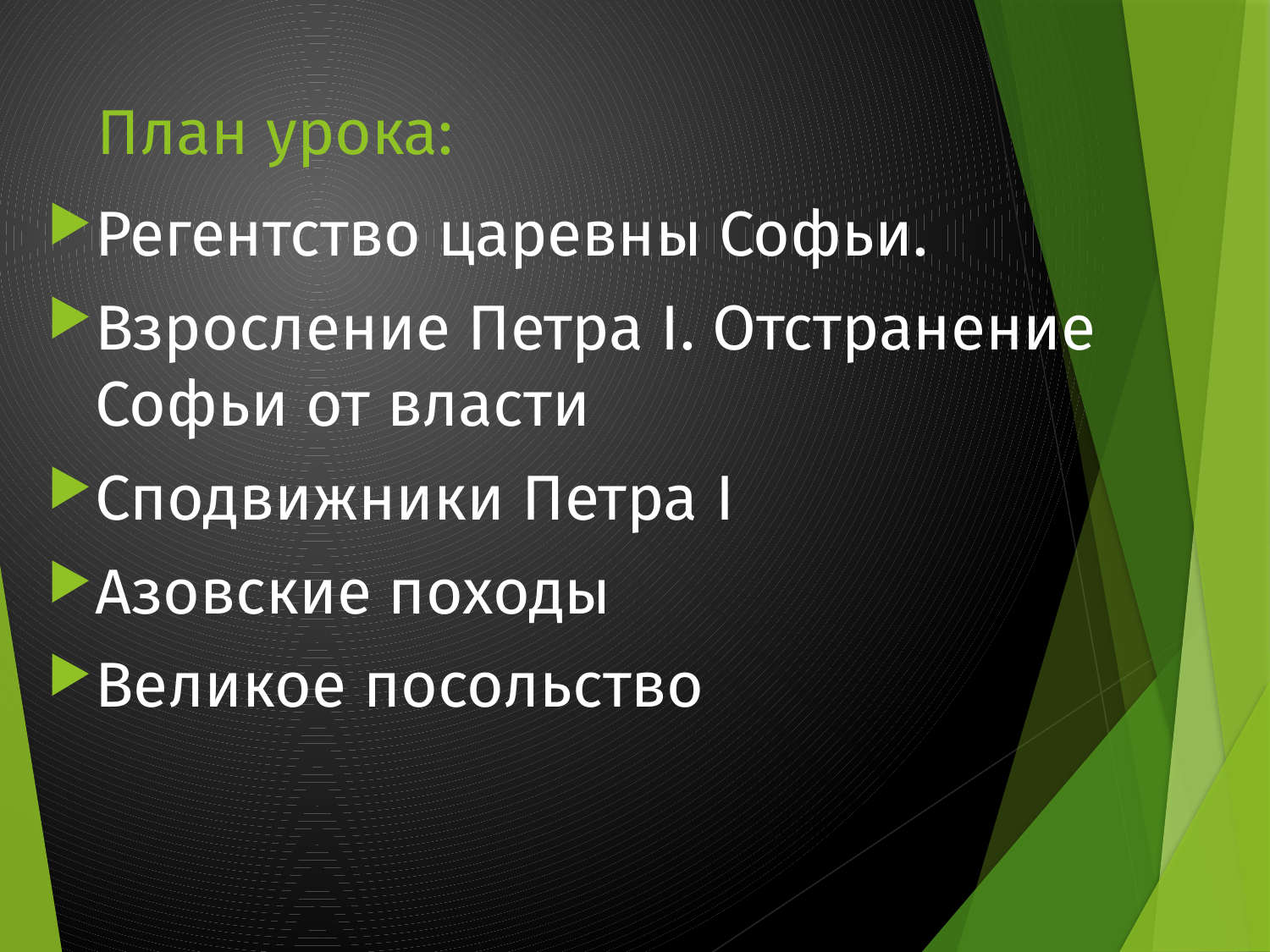

# План урока:
Регентство царевны Софьи.
Взросление Петра I. Отстранение Софьи от власти
Сподвижники Петра I
Азовские походы
Великое посольство